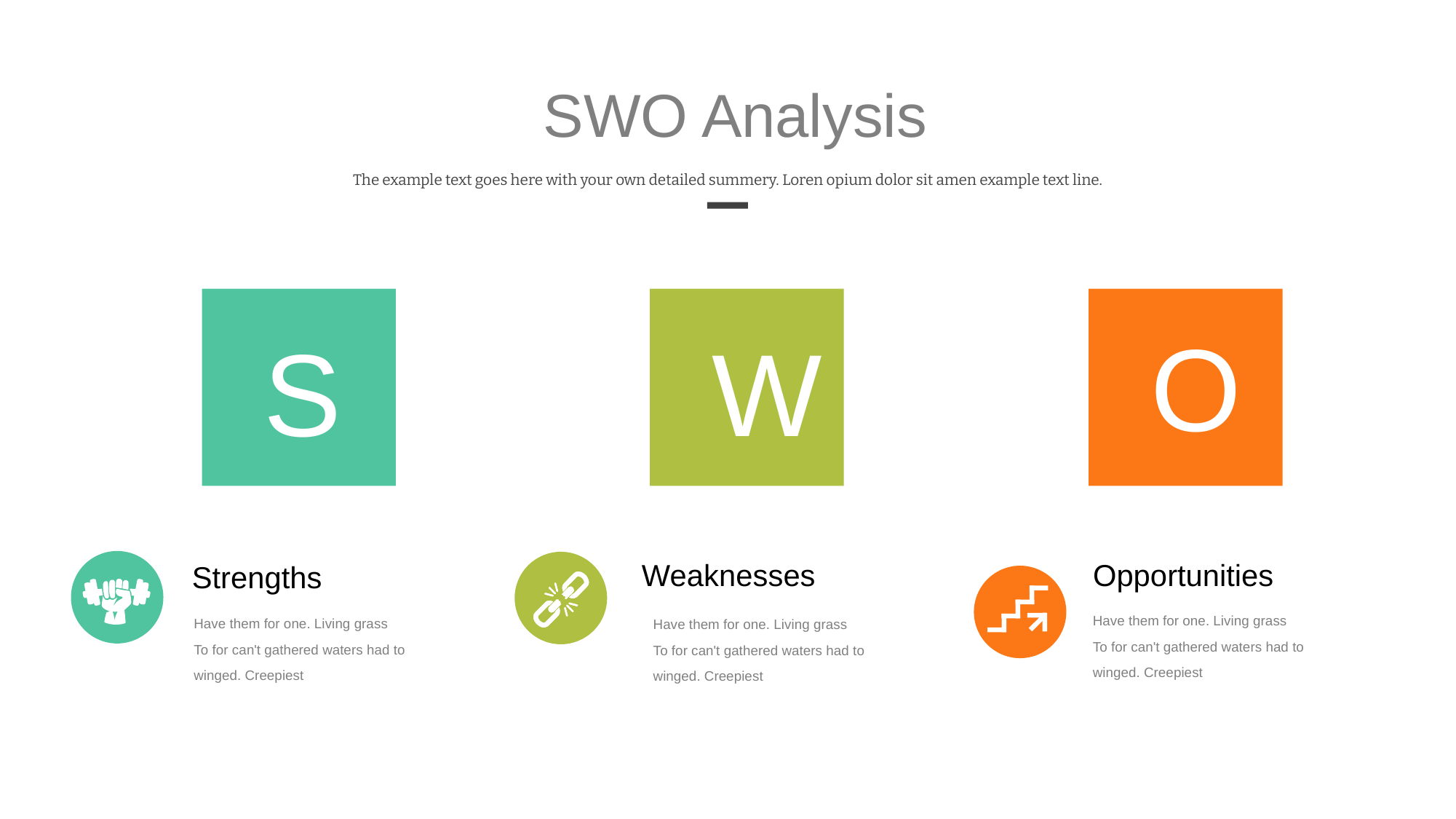

SWO Analysis
The example text goes here with your own detailed summery. Loren opium dolor sit amen example text line.

S

W

O

Strengths
Have them for one. Living grass
To for can't gathered waters had to
winged. Creepiest
Weaknesses
Have them for one. Living grass
To for can't gathered waters had to
winged. Creepiest

Opportunities

Have them for one. Living grass
To for can't gathered waters had to
winged. Creepiest